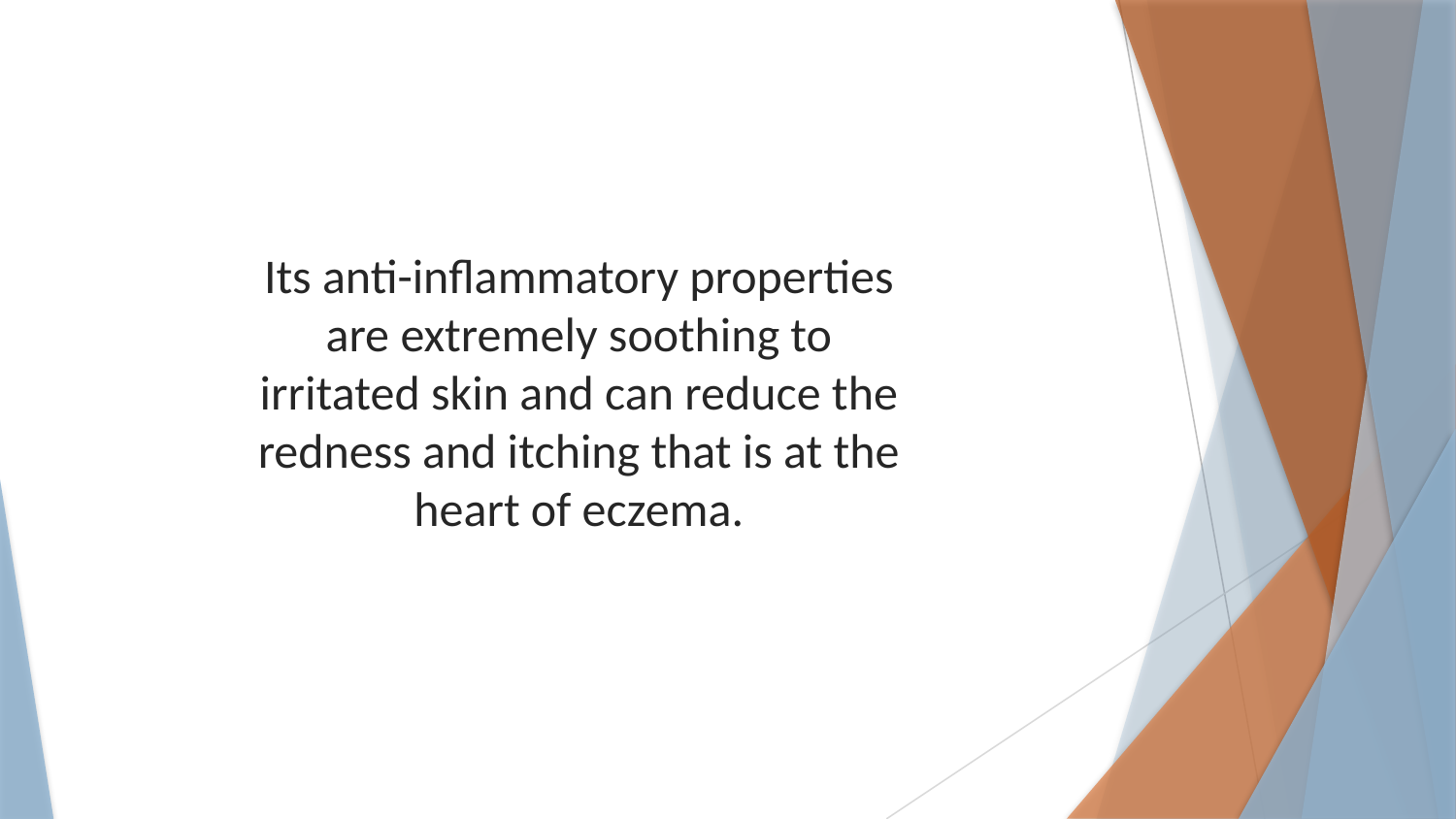

Its anti-inflammatory properties are extremely soothing to irritated skin and can reduce the redness and itching that is at the heart of eczema.